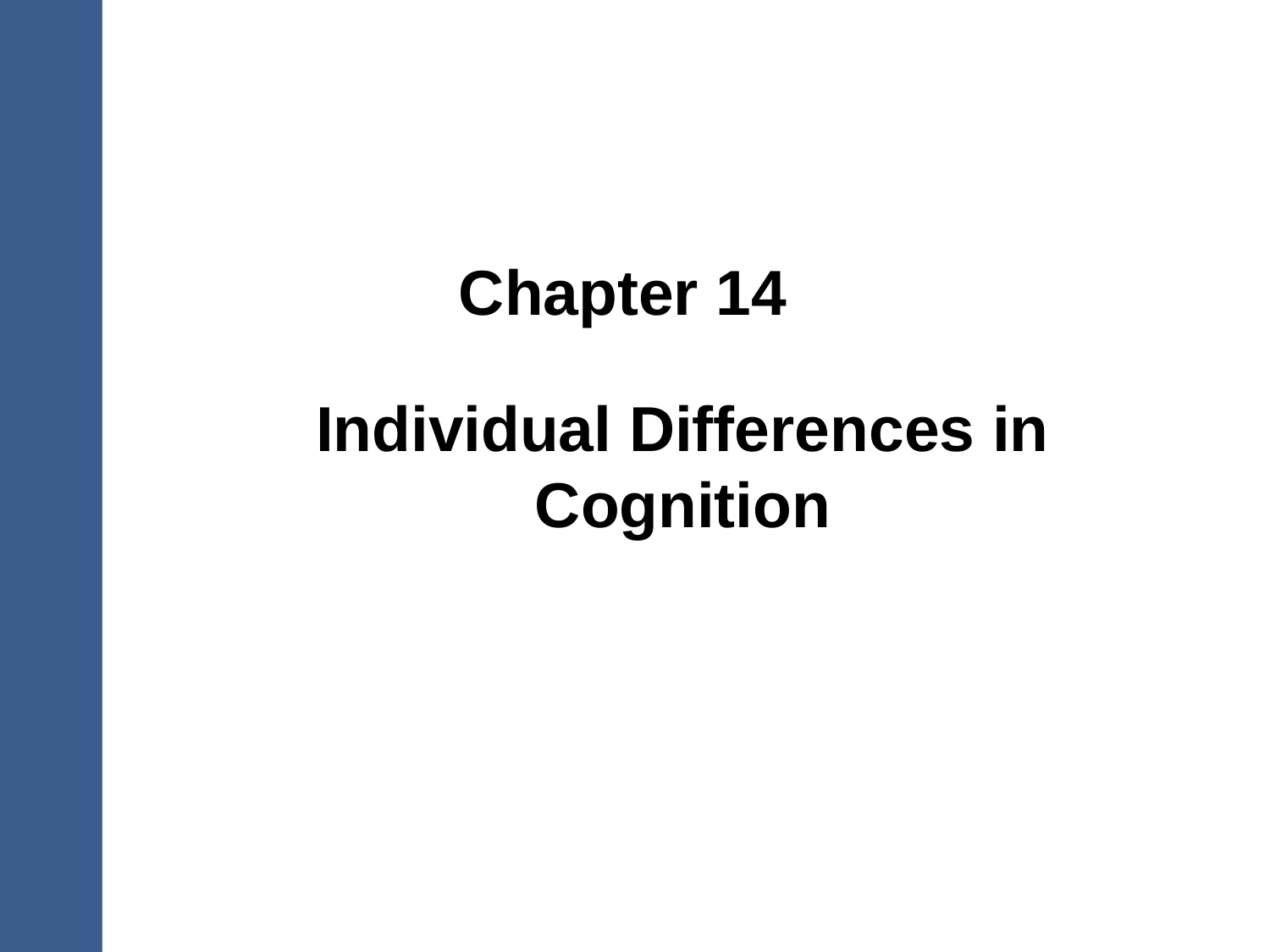

# Chapter 14
Individual Differences in Cognition